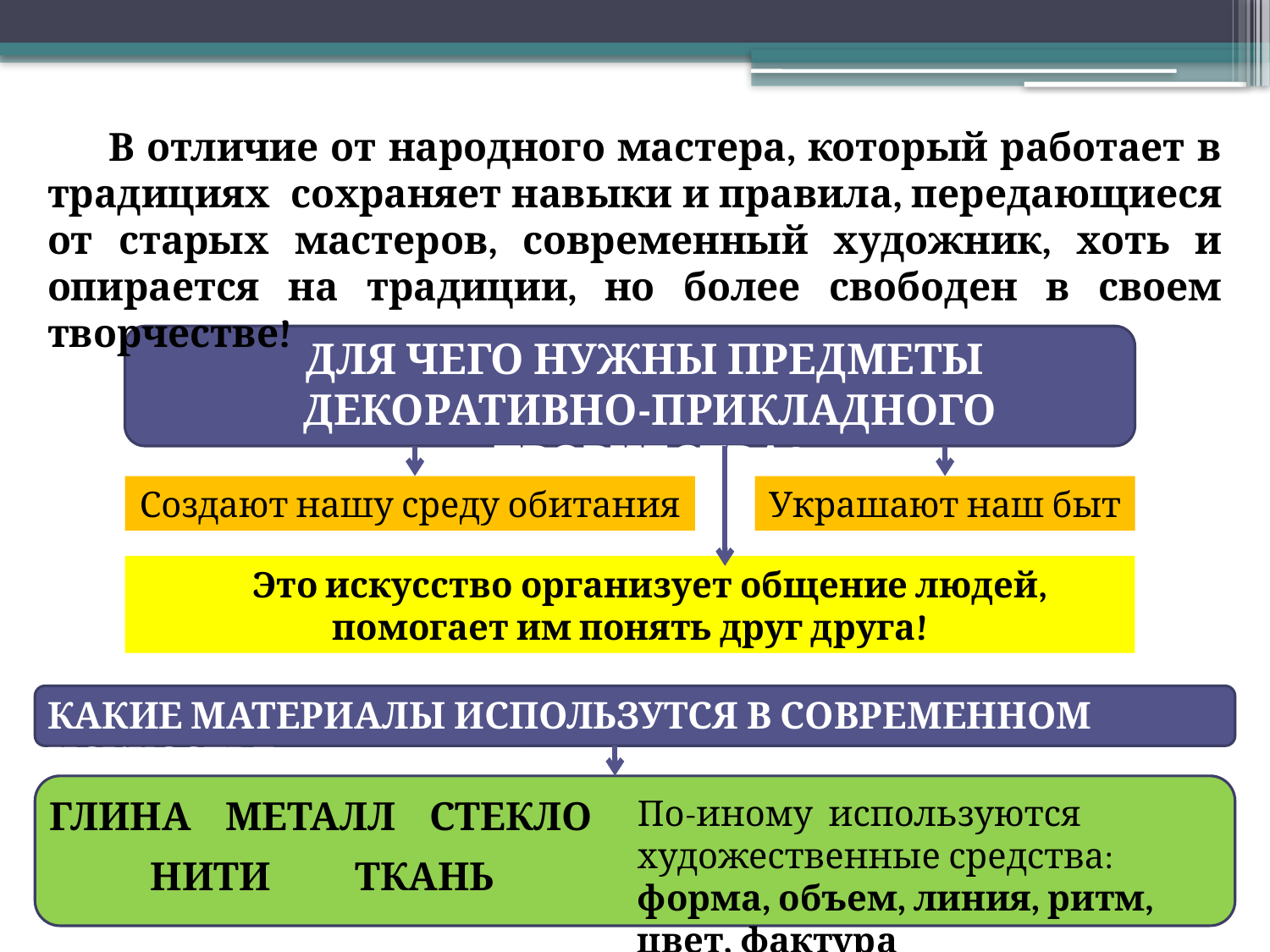

В отличие от народного мастера, который работает в традициях  сохраняет навыки и правила, передающиеся от старых мастеров, современный художник, хоть и опирается на традиции, но более свободен в своем творчестве!

ДЛЯ ЧЕГО НУЖНЫ ПРЕДМЕТЫ
ДЕКОРАТИВНО-ПРИКЛАДНОГО ТВОРЧЕСТВА?
Создают нашу среду обитания
Украшают наш быт
     Это искусство организует общение людей, помогает им понять друг друга!

КАКИЕ МАТЕРИАЛЫ ИСПОЛЬЗУТСЯ В СОВРЕМЕННОМ ИСКУССТВЕ?

По-иному  используются художественные средства: форма, объем, линия, ритм, цвет, фактура
ГЛИНА
МЕТАЛЛ
СТЕКЛО
ТКАНЬ
НИТИ